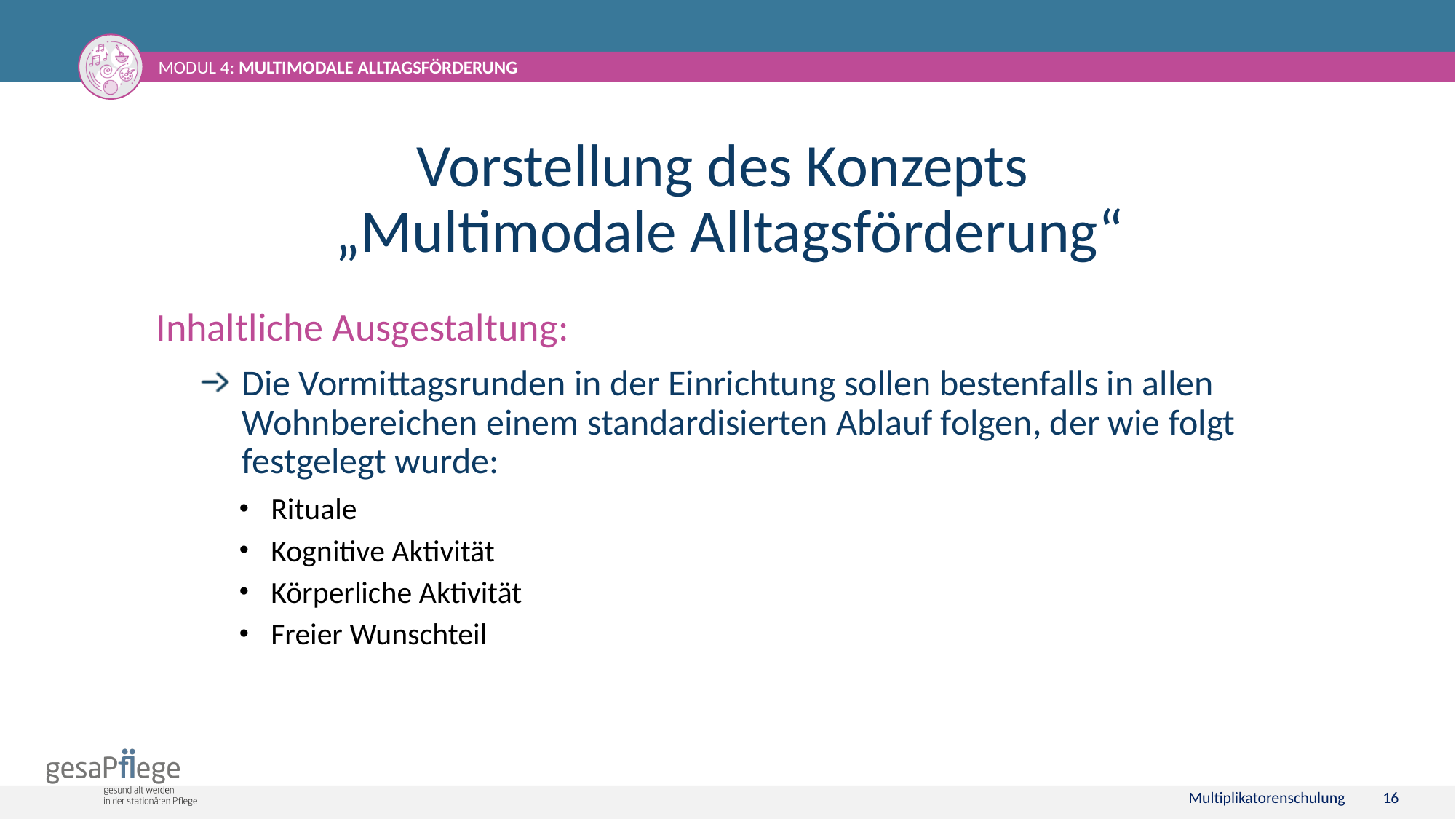

# Vorstellung des Konzepts „Multimodale Alltagsförderung“
Inhaltliche Ausgestaltung:
Die Vormittagsrunden in der Einrichtung sollen bestenfalls in allen Wohnbereichen einem standardisierten Ablauf folgen, der wie folgt festgelegt wurde:
Rituale
Kognitive Aktivität
Körperliche Aktivität
Freier Wunschteil

Multiplikatorenschulung
16